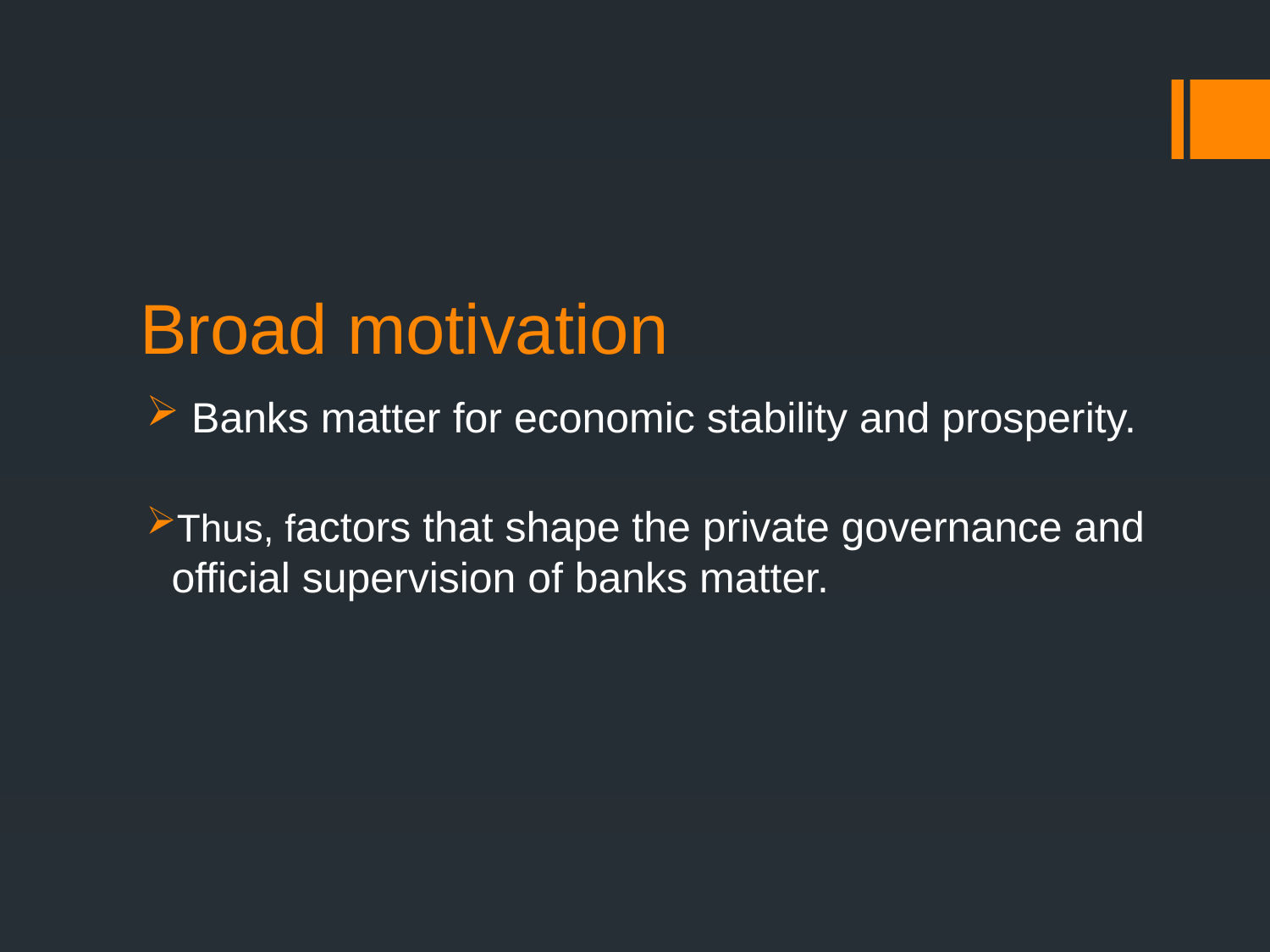

# Broad motivation
 Banks matter for economic stability and prosperity.

Thus, factors that shape the private governance and official supervision of banks matter.